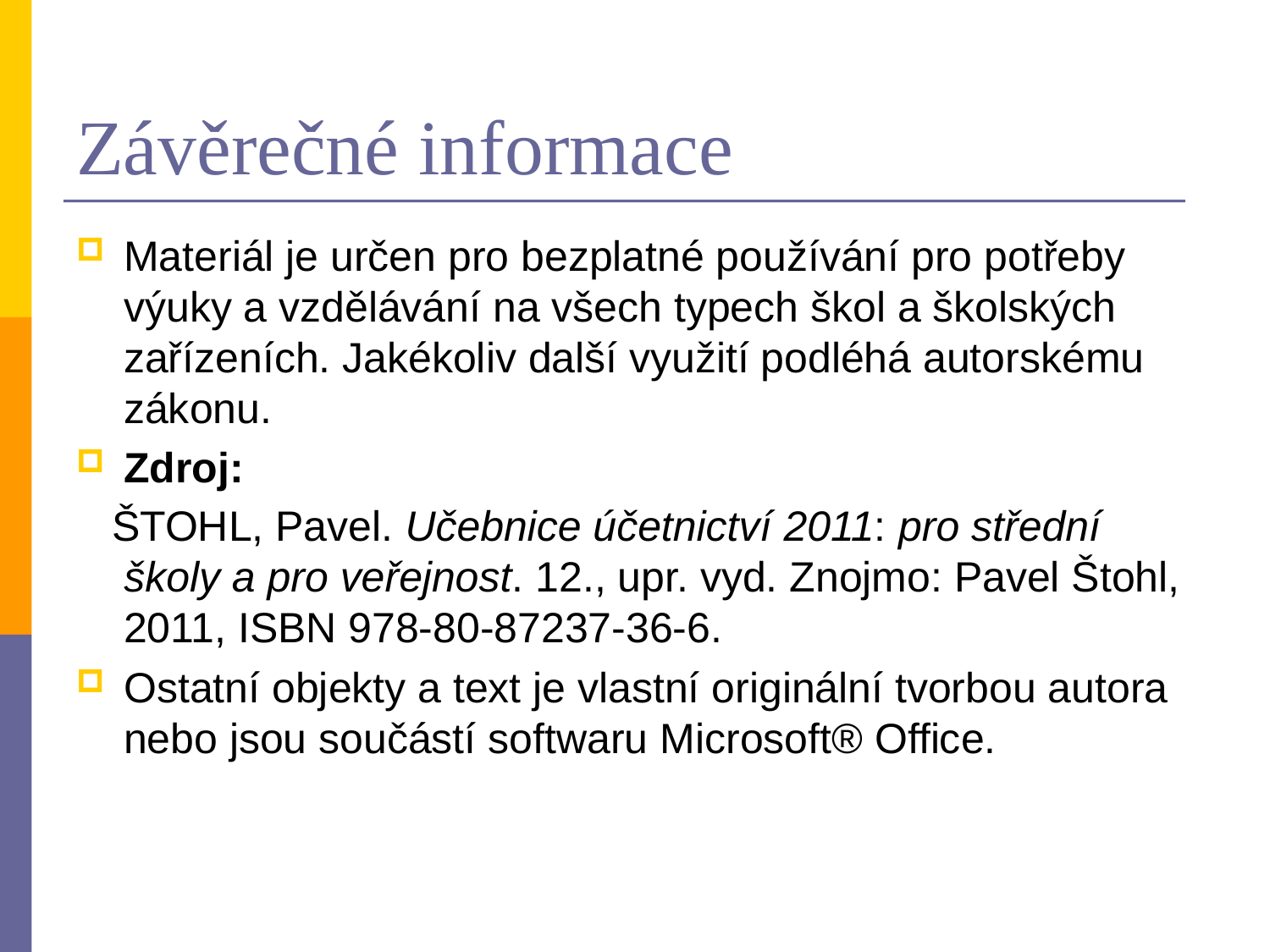

# Závěrečné informace
Materiál je určen pro bezplatné používání pro potřeby výuky a vzdělávání na všech typech škol a školských zařízeních. Jakékoliv další využití podléhá autorskému zákonu.
Zdroj:
   ŠTOHL, Pavel. Učebnice účetnictví 2011: pro střední školy a pro veřejnost. 12., upr. vyd. Znojmo: Pavel Štohl, 2011, ISBN 978-80-87237-36-6.
Ostatní objekty a text je vlastní originální tvorbou autora nebo jsou součástí softwaru Microsoft® Office.